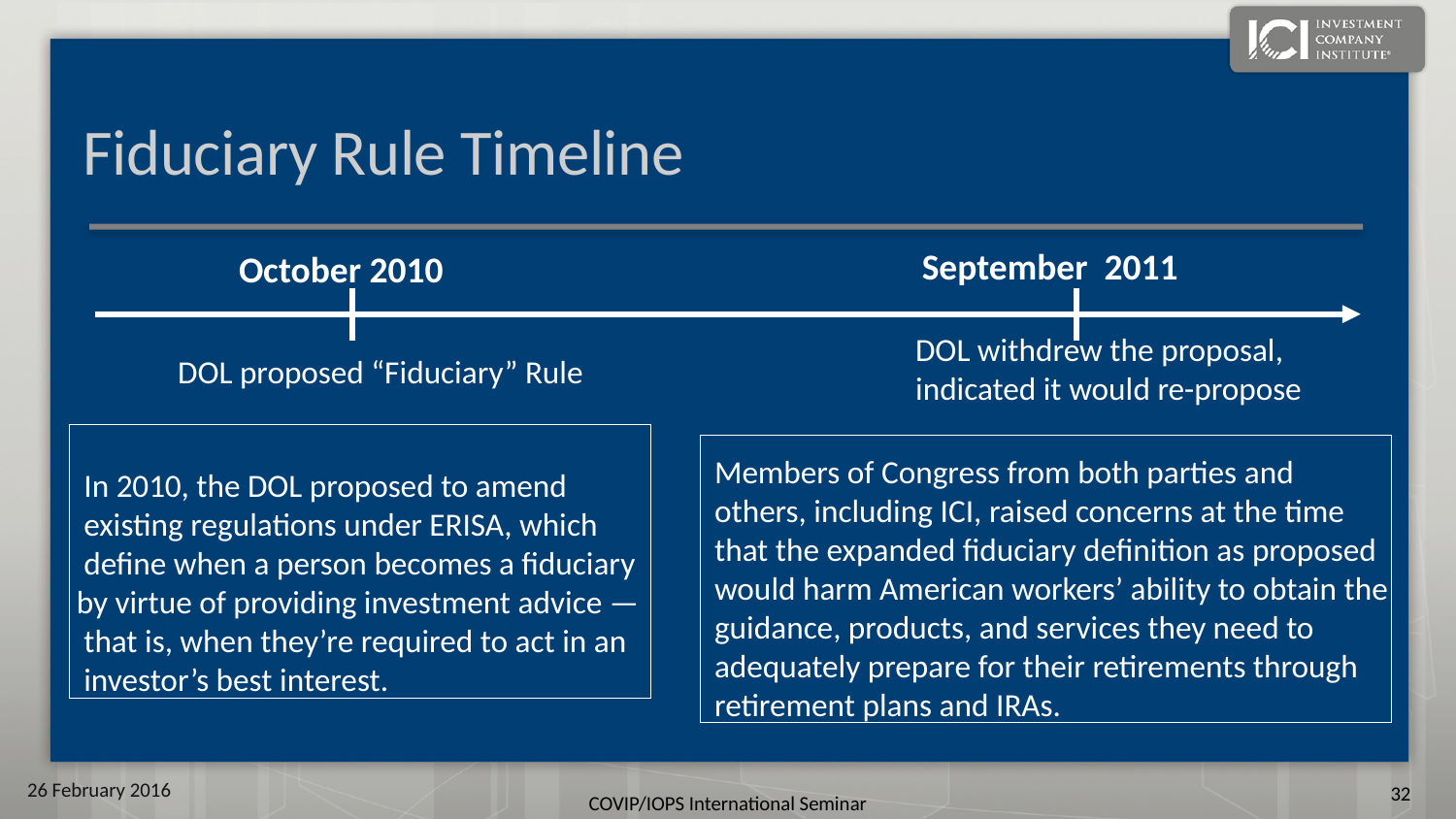

# Fiduciary Rule Timeline
September  2011
October 2010
DOL proposed “Fiduciary” Rule

DOL withdrew the proposal, indicated it would re-propose

  In 2010, the DOL proposed to amend
  existing regulations under ERISA, which
  define when a person becomes a fiduciary
 by virtue of providing investment advice —
  that is, when they’re required to act in an
  investor’s best interest.
  Members of Congress from both parties and
  others, including ICI, raised concerns at the time
  that the expanded fiduciary definition as proposed
  would harm American workers’ ability to obtain the
  guidance, products, and services they need to
  adequately prepare for their retirements through
  retirement plans and IRAs.
26 February 2016
32
COVIP/IOPS International Seminar